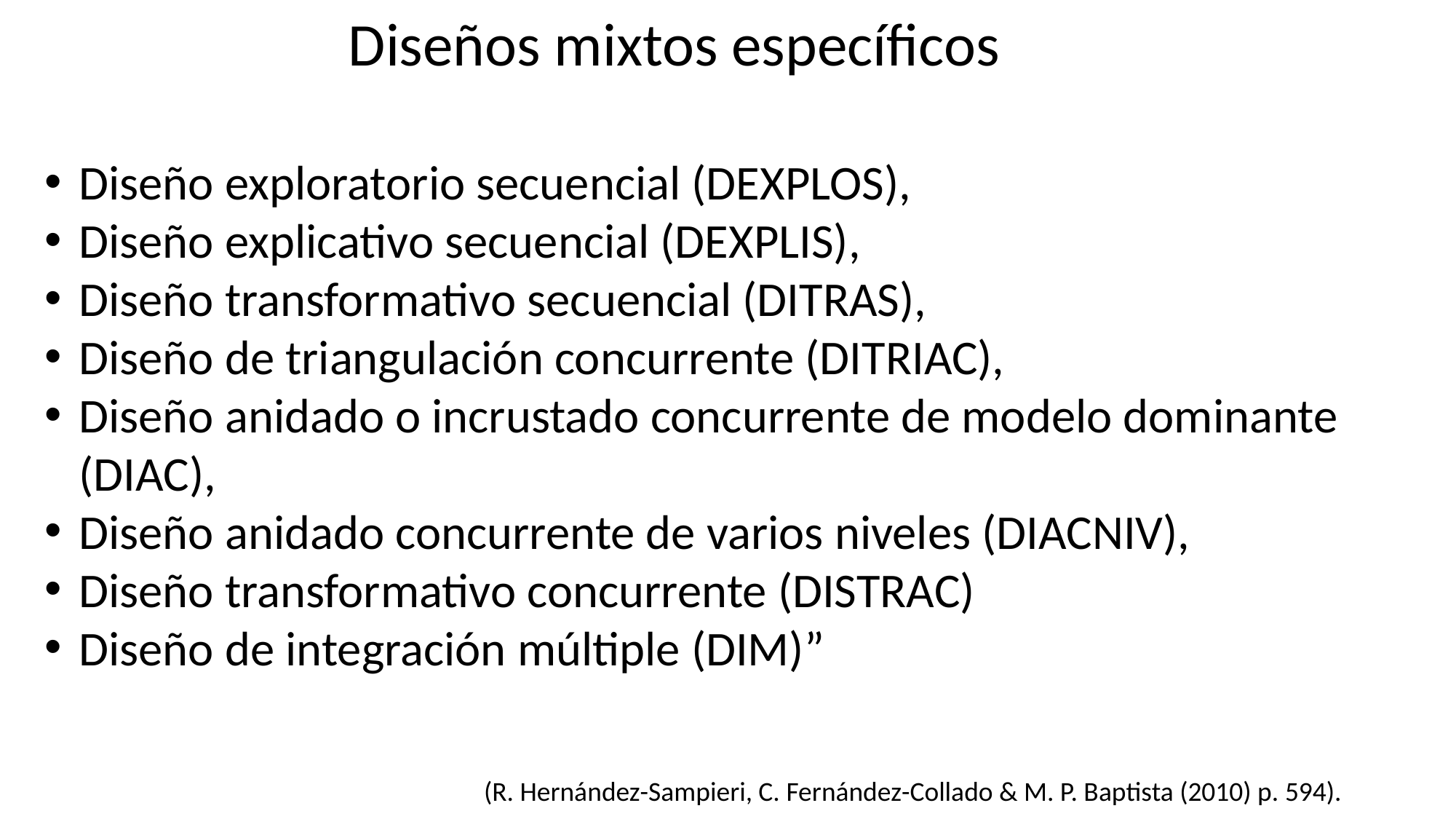

Diseños mixtos específicos

Diseño exploratorio secuencial (DEXPLOS),
Diseño explicativo secuencial (DEXPLIS),
Diseño transformativo secuencial (DITRAS),
Diseño de triangulación concurrente (DITRIAC),
Diseño anidado o incrustado concurrente de modelo dominante (DIAC),
Diseño anidado concurrente de varios niveles (DIACNIV),
Diseño transformativo concurrente (DISTRAC)
Diseño de integración múltiple (DIM)”

 (R. Hernández-Sampieri, C. Fernández-Collado & M. P. Baptista (2010) p. 594).